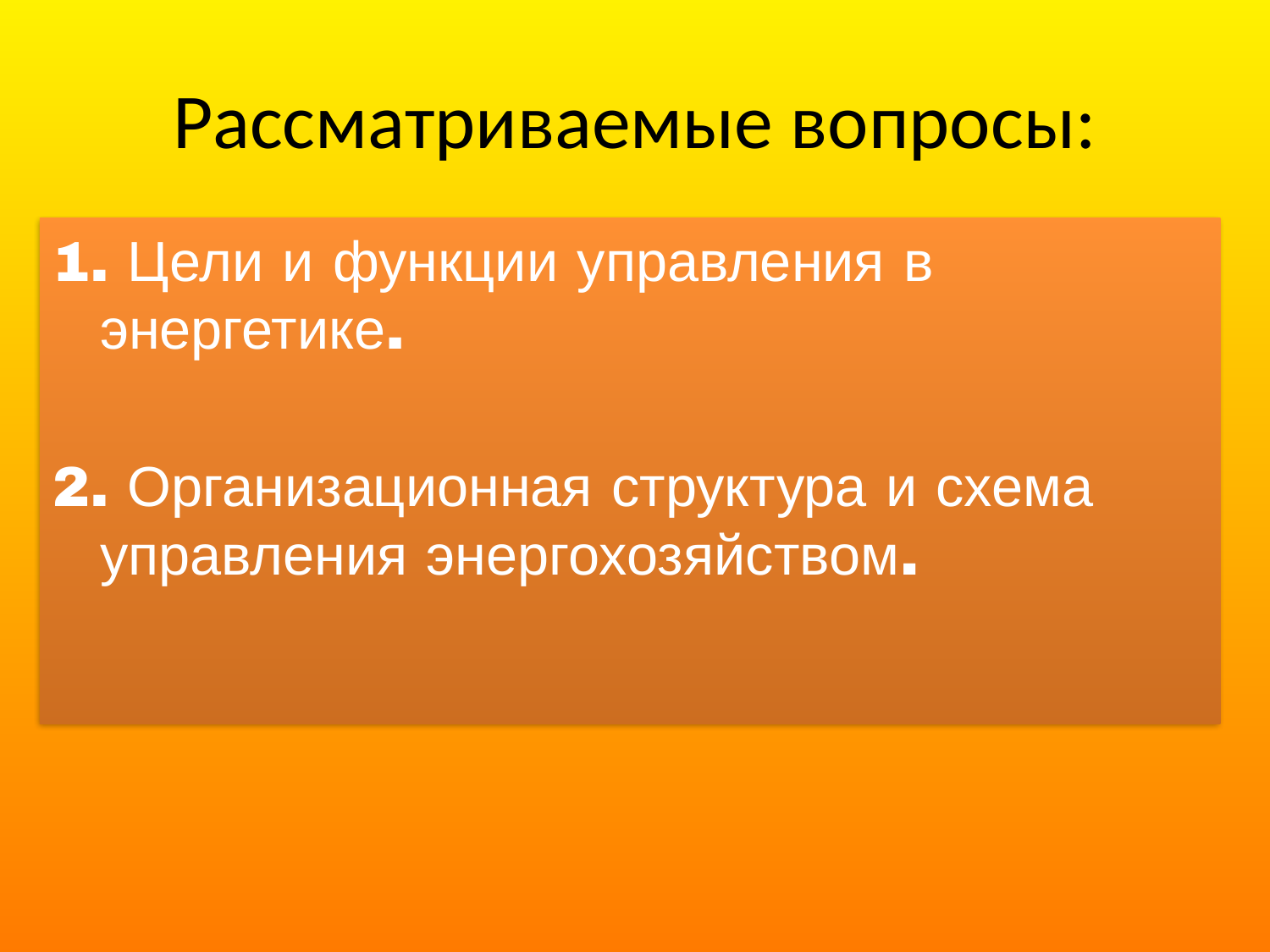

# Рассматриваемые вопросы:
1. Цели и функции управления в энергетике.

2. Организационная структура и схема управления энергохозяйством.